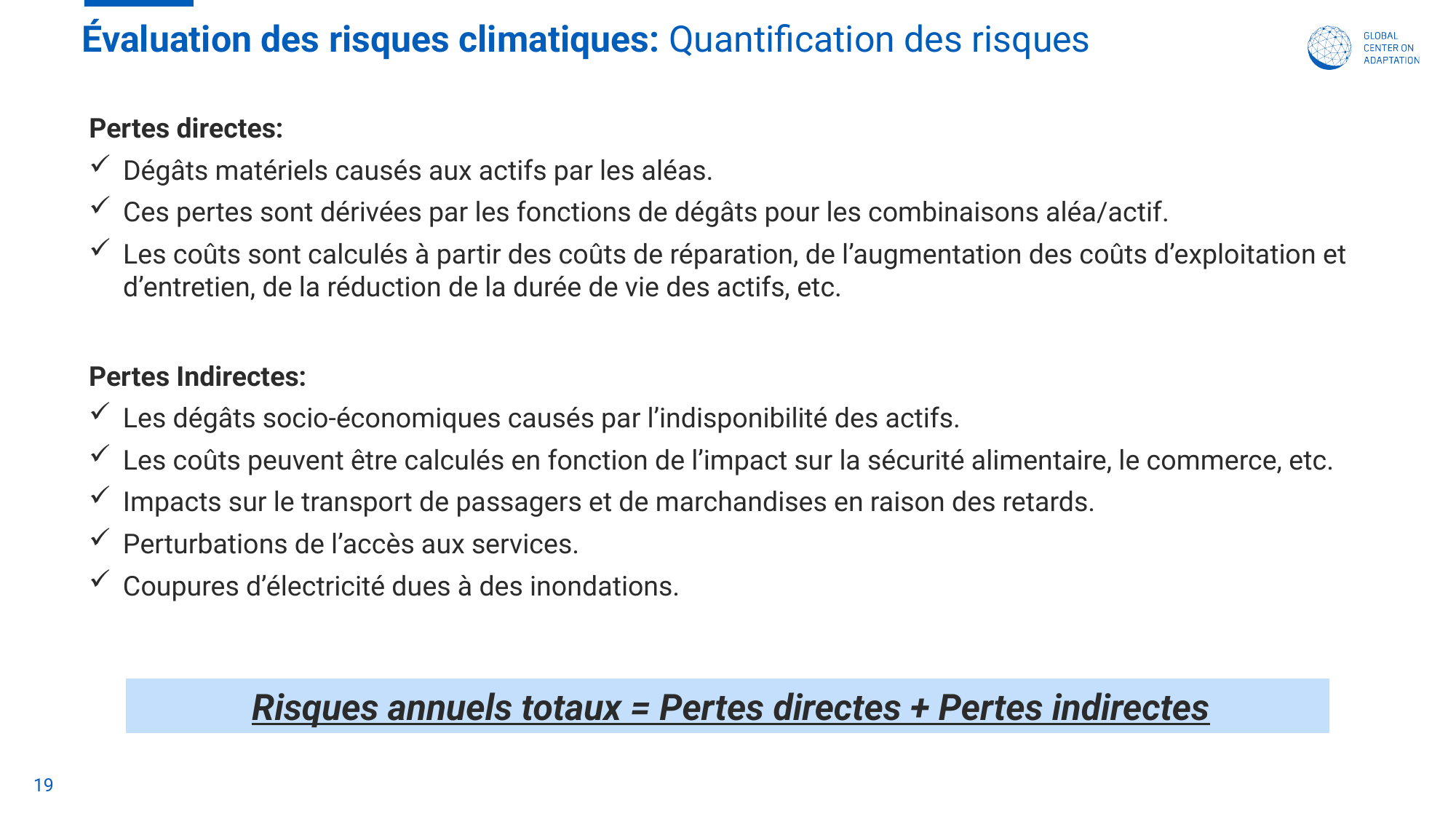

# Évaluation des risques climatiques: Quantification des risques
Pertes directes:
Dégâts matériels causés aux actifs par les aléas.
Ces pertes sont dérivées par les fonctions de dégâts pour les combinaisons aléa/actif.
Les coûts sont calculés à partir des coûts de réparation, de l’augmentation des coûts d’exploitation et d’entretien, de la réduction de la durée de vie des actifs, etc.

Pertes Indirectes:
Les dégâts socio-économiques causés par l’indisponibilité des actifs.
Les coûts peuvent être calculés en fonction de l’impact sur la sécurité alimentaire, le commerce, etc.
Impacts sur le transport de passagers et de marchandises en raison des retards.
Perturbations de l’accès aux services.
Coupures d’électricité dues à des inondations.
Risques annuels totaux = Pertes directes + Pertes indirectes